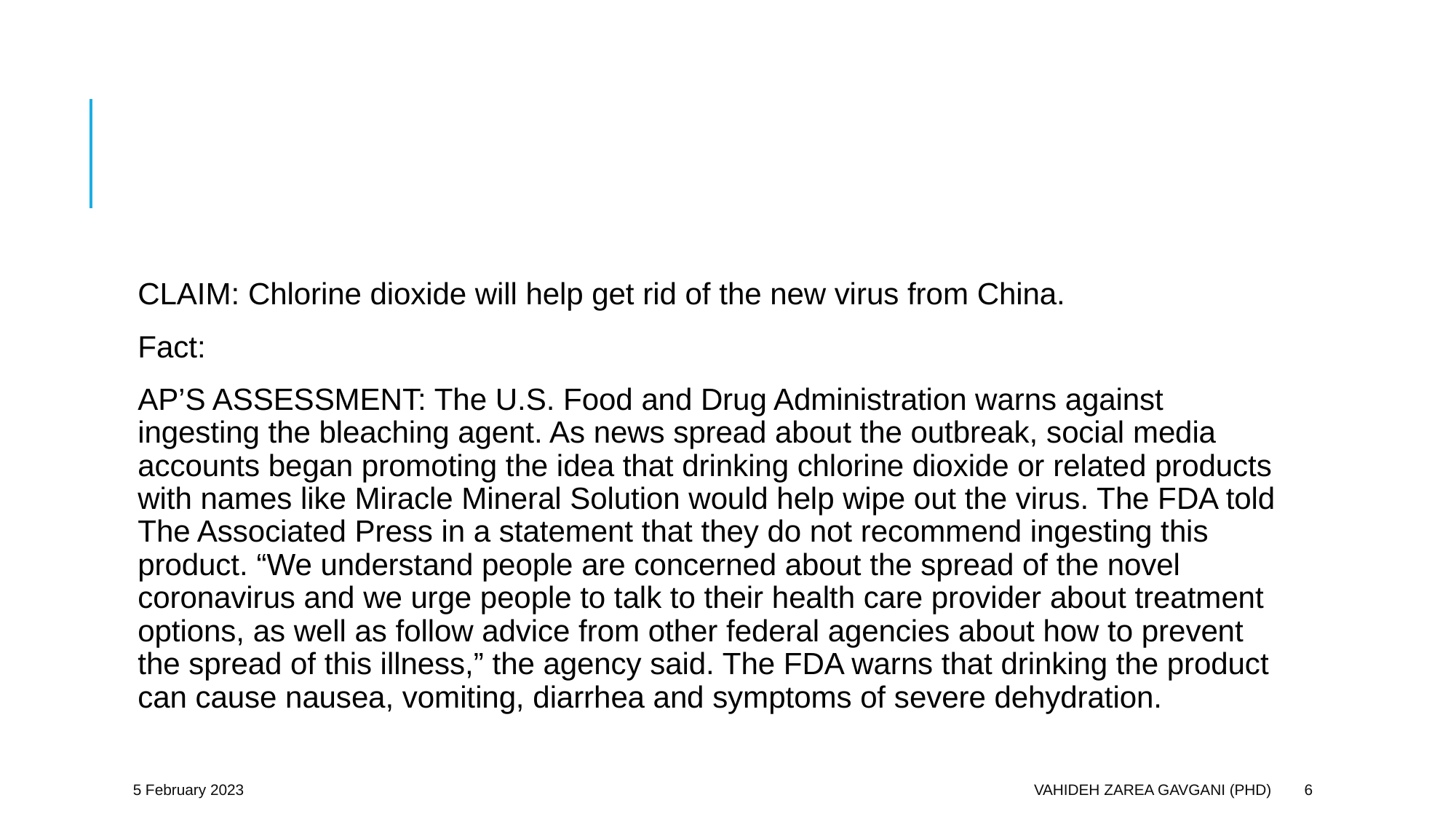

#
CLAIM: Chlorine dioxide will help get rid of the new virus from China.
Fact:
AP’S ASSESSMENT: The U.S. Food and Drug Administration warns against ingesting the bleaching agent. As news spread about the outbreak, social media accounts began promoting the idea that drinking chlorine dioxide or related products with names like Miracle Mineral Solution would help wipe out the virus. The FDA told The Associated Press in a statement that they do not recommend ingesting this product. “We understand people are concerned about the spread of the novel coronavirus and we urge people to talk to their health care provider about treatment options, as well as follow advice from other federal agencies about how to prevent the spread of this illness,” the agency said. The FDA warns that drinking the product can cause nausea, vomiting, diarrhea and symptoms of severe dehydration.

5 February 2023
Vahideh Zarea Gavgani (PhD)
6